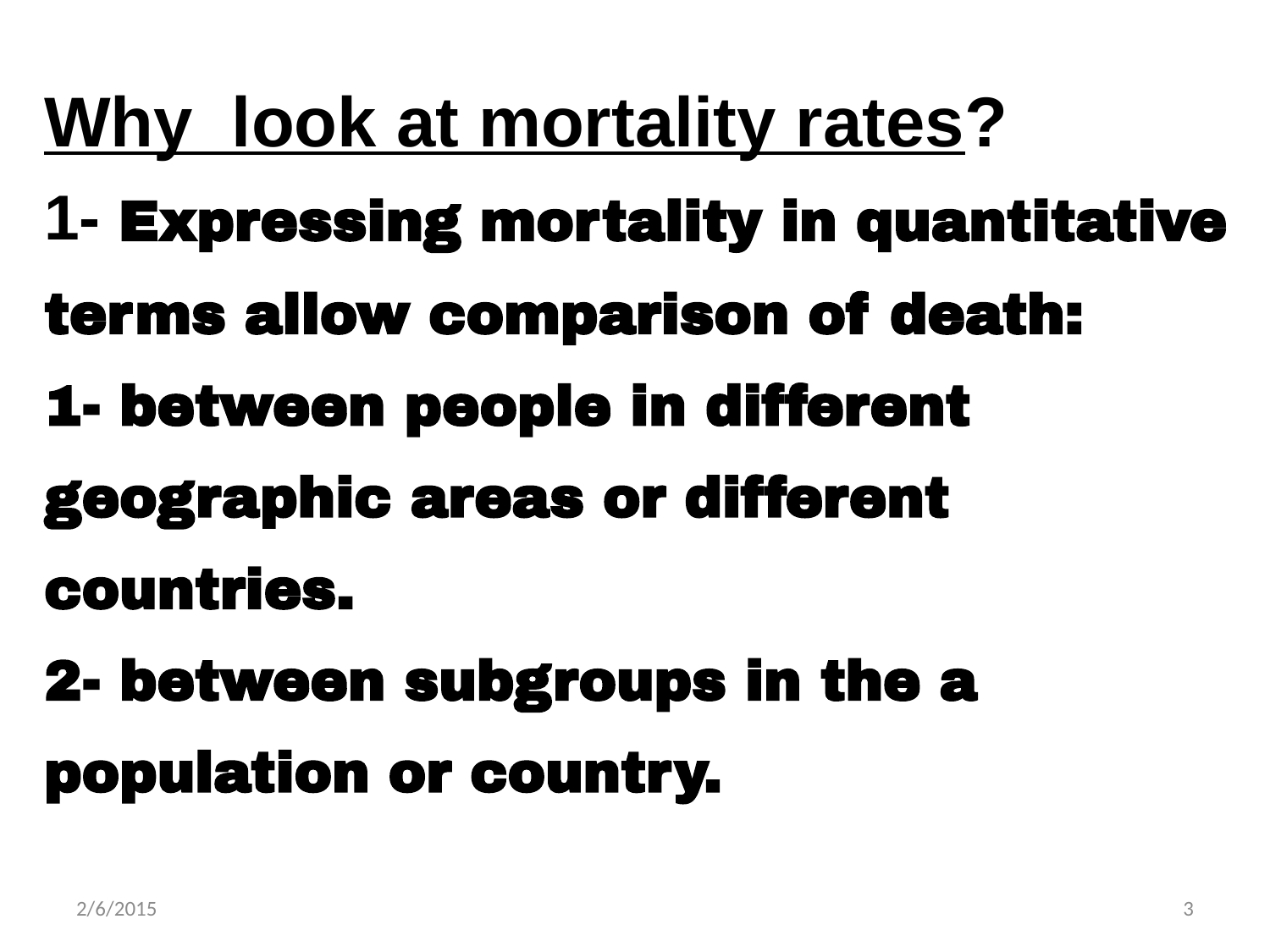

Why  look at mortality rates?
1- Expressing mortality in quantitative terms allow comparison of death:
1- between people in different geographic areas or different countries.
2- between subgroups in the a population or country.
2/6/2015
3